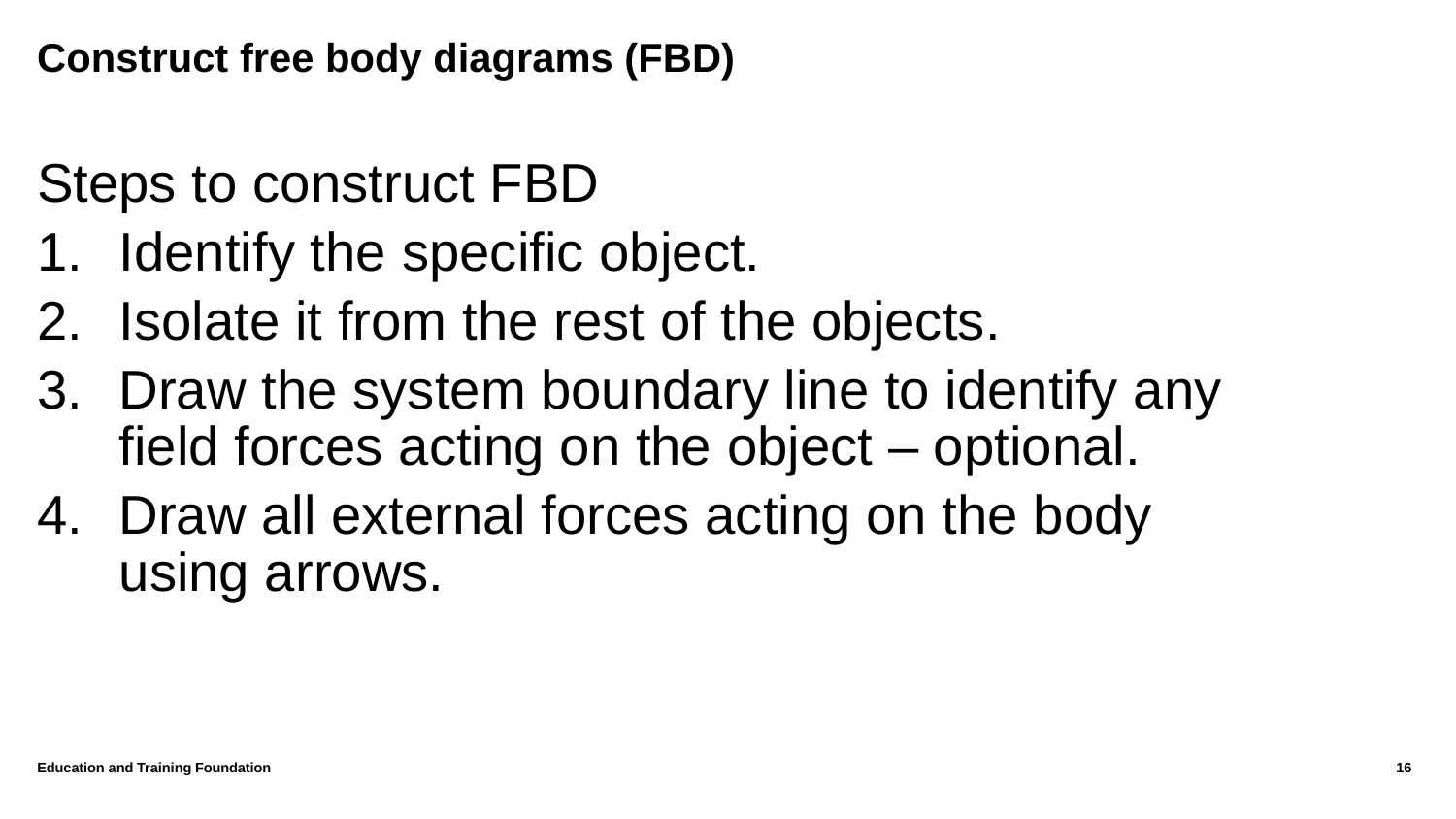

# Construct free body diagrams (FBD)
Steps to construct FBD
Identify the specific object.
Isolate it from the rest of the objects.
Draw the system boundary line to identify any field forces acting on the object – optional.
Draw all external forces acting on the body using arrows.

Education and Training Foundation
16